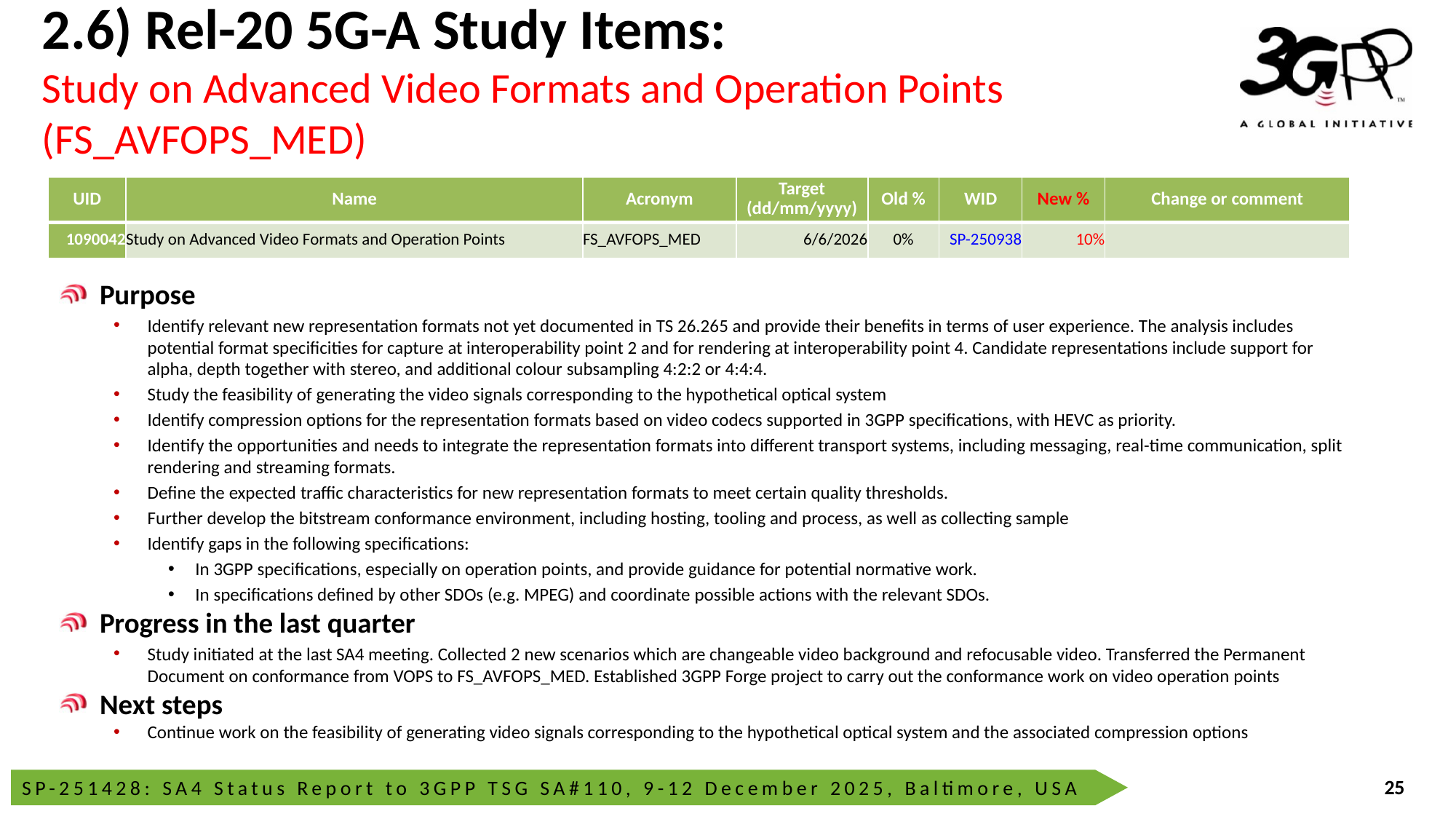

# 2.6) Rel-20 5G-A Study Items: Study on Advanced Video Formats and Operation Points (FS_AVFOPS_MED)
| UID | Name | Acronym | Target (dd/mm/yyyy) | Old % | WID | New % | Change or comment |
| --- | --- | --- | --- | --- | --- | --- | --- |
| 1090042 | Study on Advanced Video Formats and Operation Points | FS\_AVFOPS\_MED | 6/6/2026 | 0% | SP-250938 | 10% |  |
Purpose
Identify relevant new representation formats not yet documented in TS 26.265 and provide their benefits in terms of user experience. The analysis includes potential format specificities for capture at interoperability point 2 and for rendering at interoperability point 4. Candidate representations include support for alpha, depth together with stereo, and additional colour subsampling 4:2:2 or 4:4:4.
Study the feasibility of generating the video signals corresponding to the hypothetical optical system
Identify compression options for the representation formats based on video codecs supported in 3GPP specifications, with HEVC as priority.
Identify the opportunities and needs to integrate the representation formats into different transport systems, including messaging, real-time communication, split rendering and streaming formats.
Define the expected traffic characteristics for new representation formats to meet certain quality thresholds.
Further develop the bitstream conformance environment, including hosting, tooling and process, as well as collecting sample
Identify gaps in the following specifications:
In 3GPP specifications, especially on operation points, and provide guidance for potential normative work.
In specifications defined by other SDOs (e.g. MPEG) and coordinate possible actions with the relevant SDOs.
Progress in the last quarter
Study initiated at the last SA4 meeting. Collected 2 new scenarios which are changeable video background and refocusable video. Transferred the Permanent Document on conformance from VOPS to FS_AVFOPS_MED. Established 3GPP Forge project to carry out the conformance work on video operation points
Next steps
Continue work on the feasibility of generating video signals corresponding to the hypothetical optical system and the associated compression options